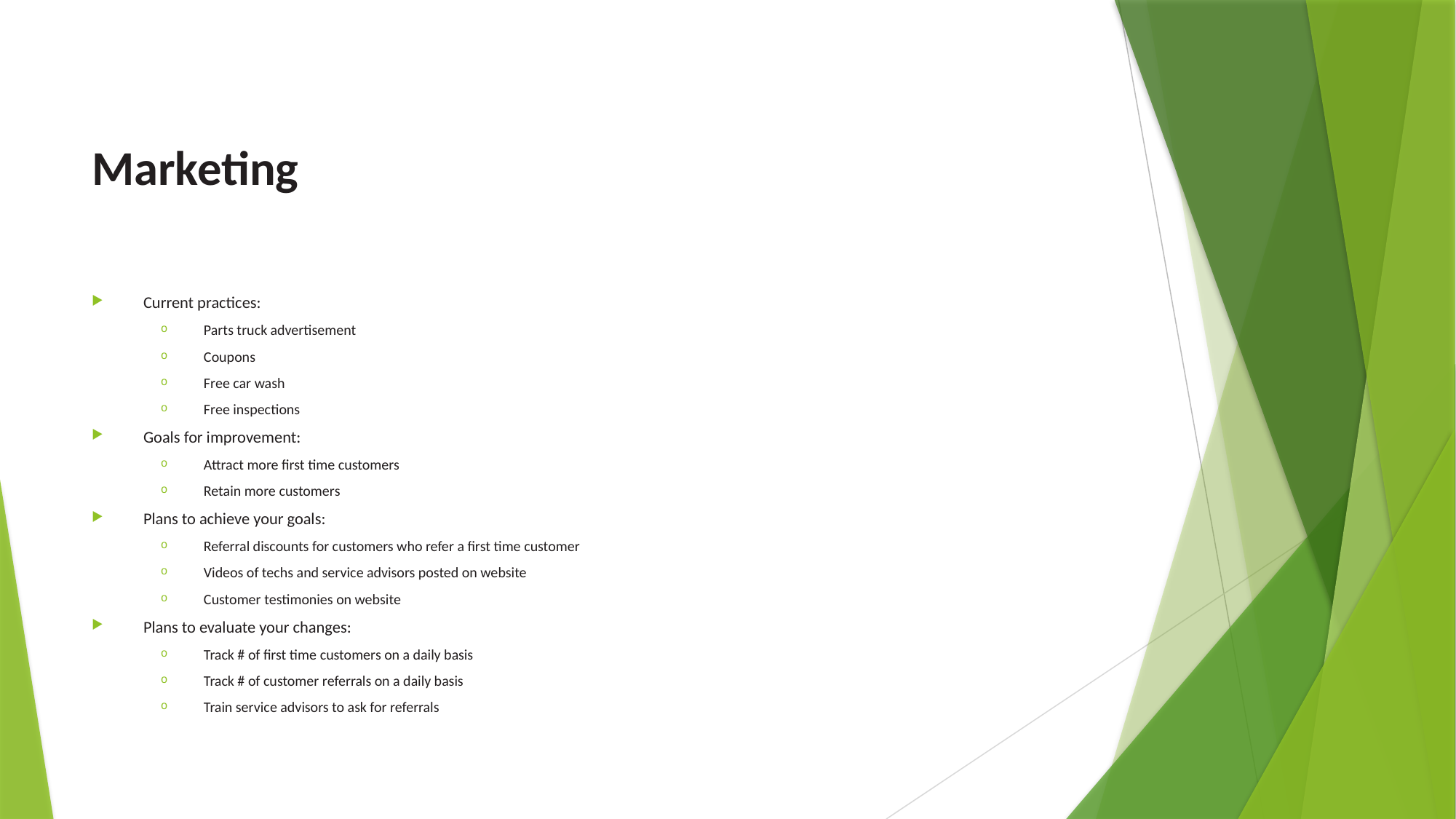

# Marketing

Current practices:
Parts truck advertisement
Coupons
Free car wash
Free inspections
Goals for improvement:
Attract more first time customers
Retain more customers
Plans to achieve your goals:
Referral discounts for customers who refer a first time customer
Videos of techs and service advisors posted on website
Customer testimonies on website
Plans to evaluate your changes:
Track # of first time customers on a daily basis
Track # of customer referrals on a daily basis
Train service advisors to ask for referrals